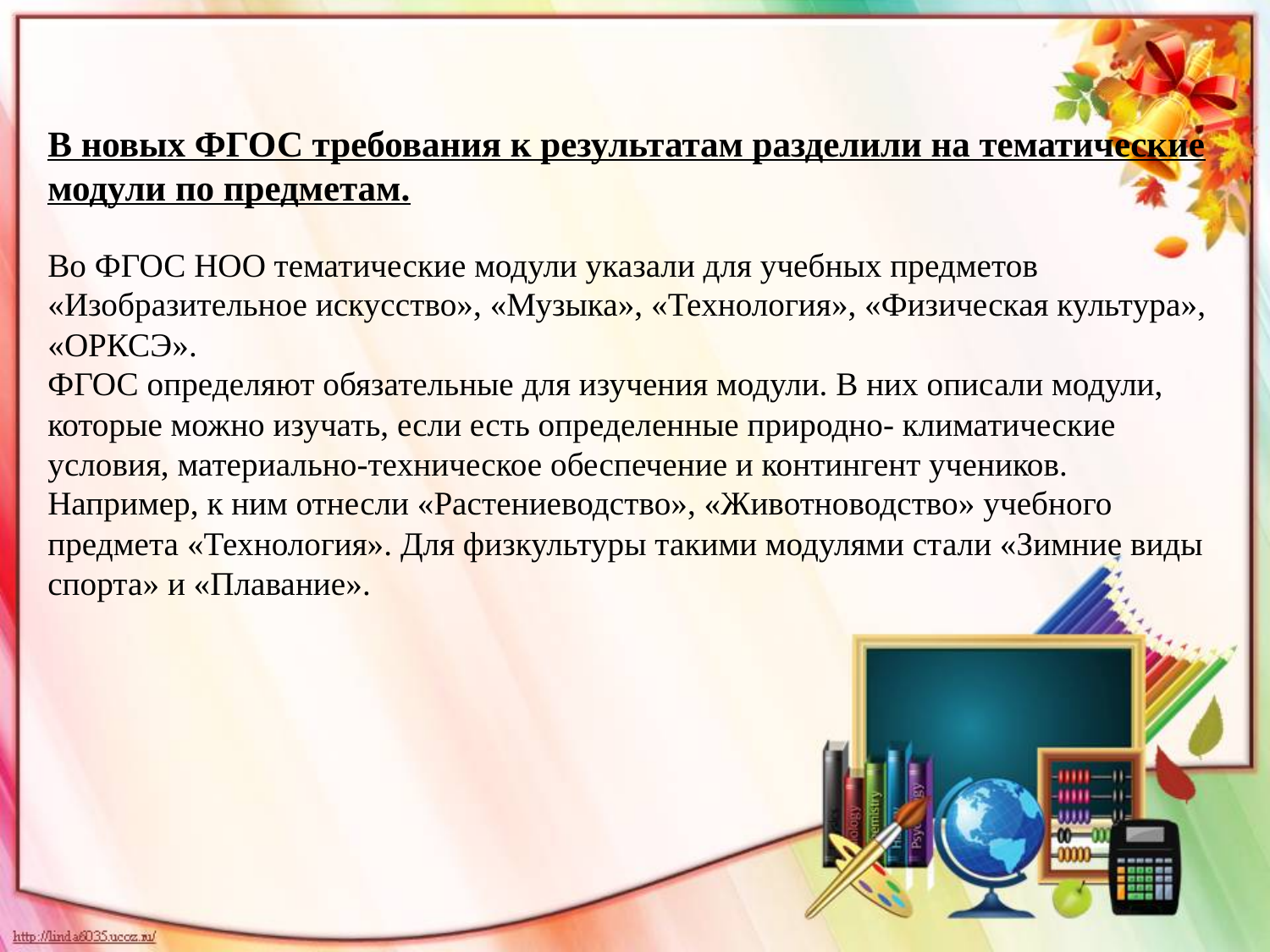

# В новых ФГОС требования к результатам разделили на тематические модули по предметам. Во ФГОС НОО тематические модули указали для учебных предметов «Изобразительное искусство», «Музыка», «Технология», «Физическая культура», «ОРКСЭ». ФГОС определяют обязательные для изучения модули. В них описали модули, которые можно изучать, если есть определенные природно- климатические условия, материально-техническое обеспечение и контингент учеников. Например, к ним отнесли «Растениеводство», «Животноводство» учебного предмета «Технология». Для физкультуры такими модулями стали «Зимние виды спорта» и «Плавание».